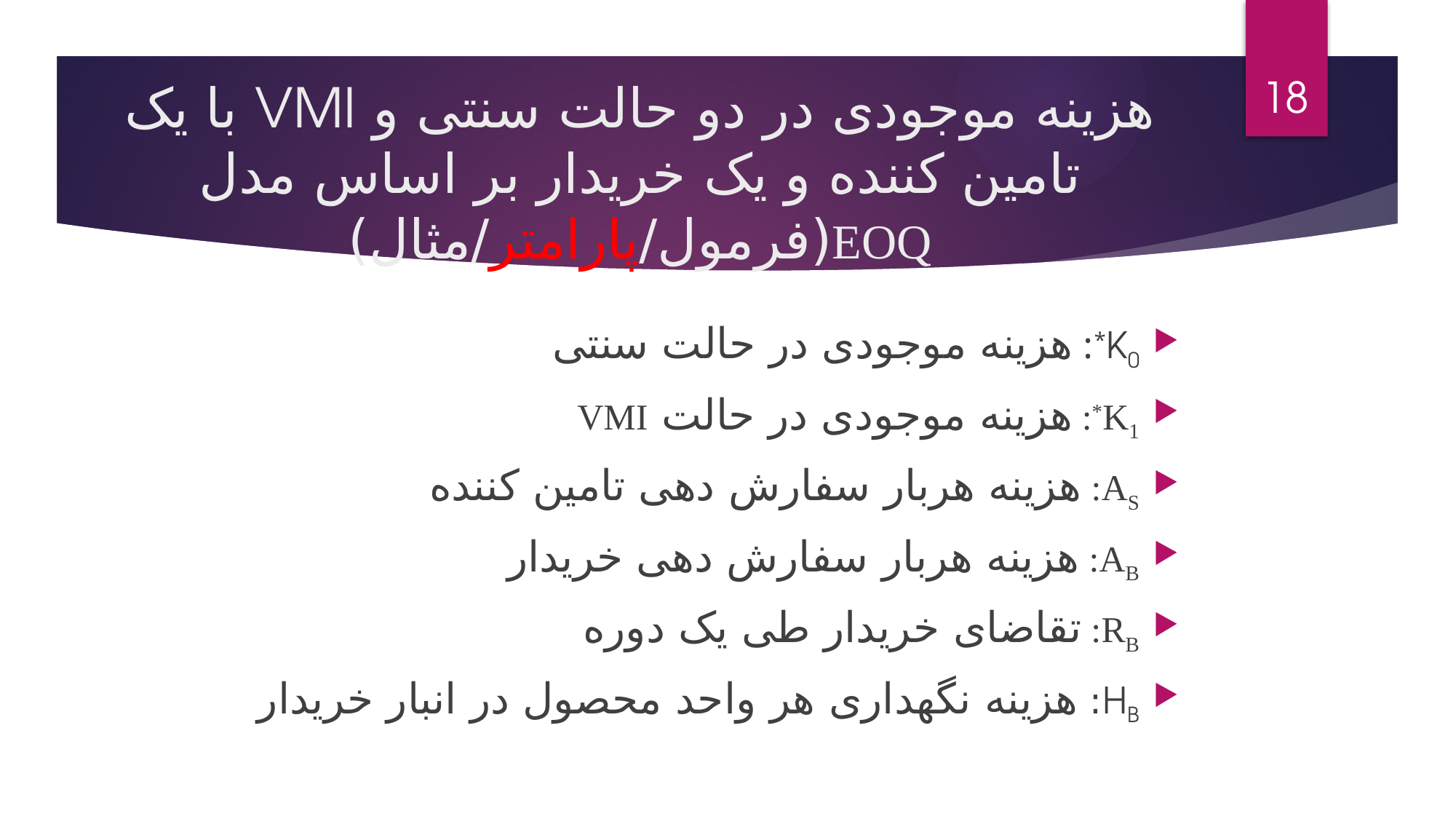

18
# هزینه موجودی در دو حالت سنتی و VMI با یک تامین کننده و یک خریدار بر اساس مدل EOQ(فرمول/پارامتر/مثال)
K0*: هزینه موجودی در حالت سنتی
K1*: هزینه موجودی در حالت VMI
AS: هزینه هربار سفارش دهی تامین کننده
AB: هزینه هربار سفارش دهی خریدار
RB: تقاضای خریدار طی یک دوره
HB: هزینه نگهداری هر واحد محصول در انبار خریدار